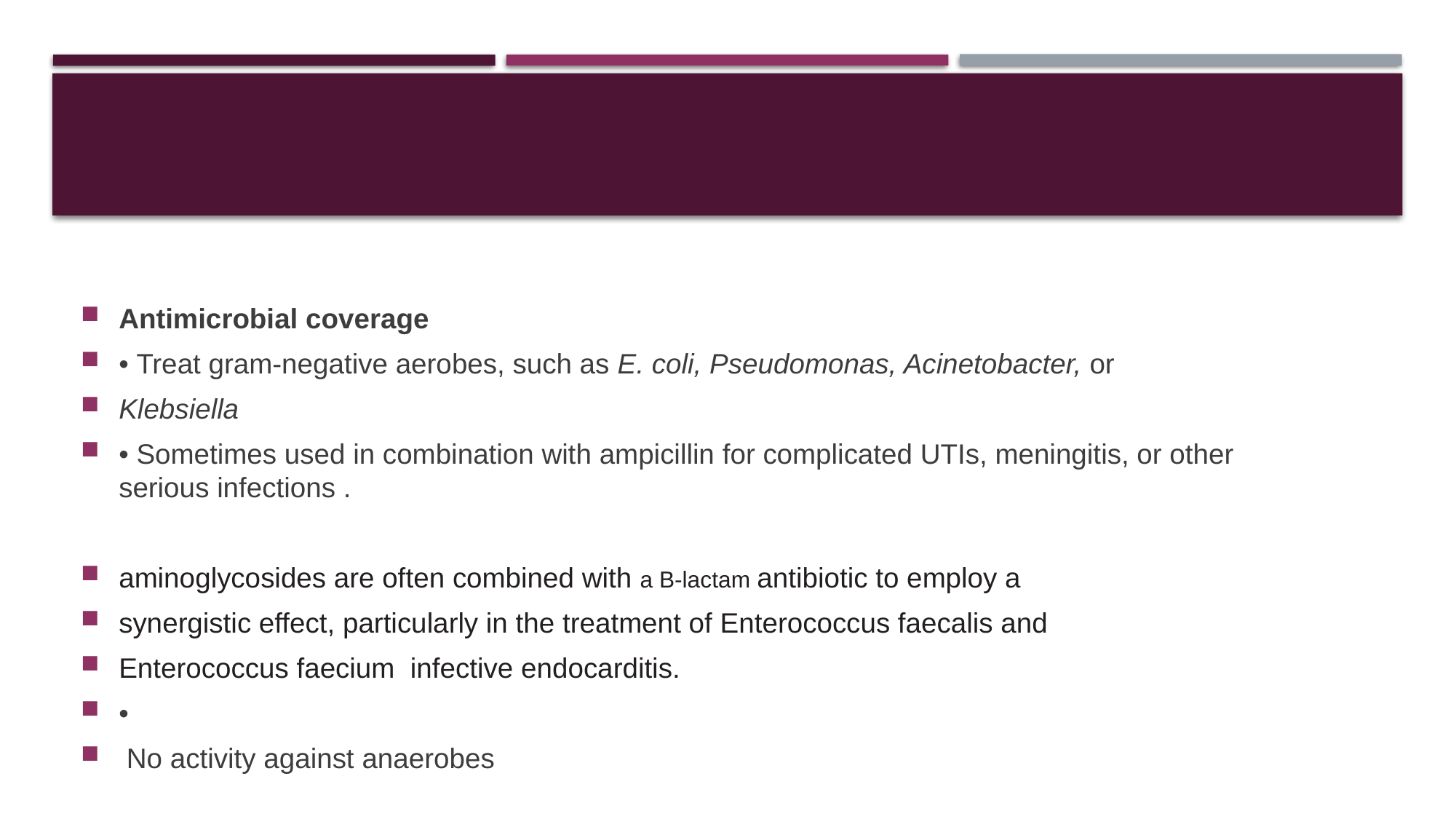

#
Antimicrobial coverage
• Treat gram-negative aerobes, such as E. coli, Pseudomonas, Acinetobacter, or
Klebsiella
• Sometimes used in combination with ampicillin for complicated UTIs, meningitis, or other serious infections .

aminoglycosides are often combined with a B-lactam antibiotic to employ a
synergistic effect, particularly in the treatment of Enterococcus faecalis and
Enterococcus faecium  infective endocarditis.
•
 No activity against anaerobes